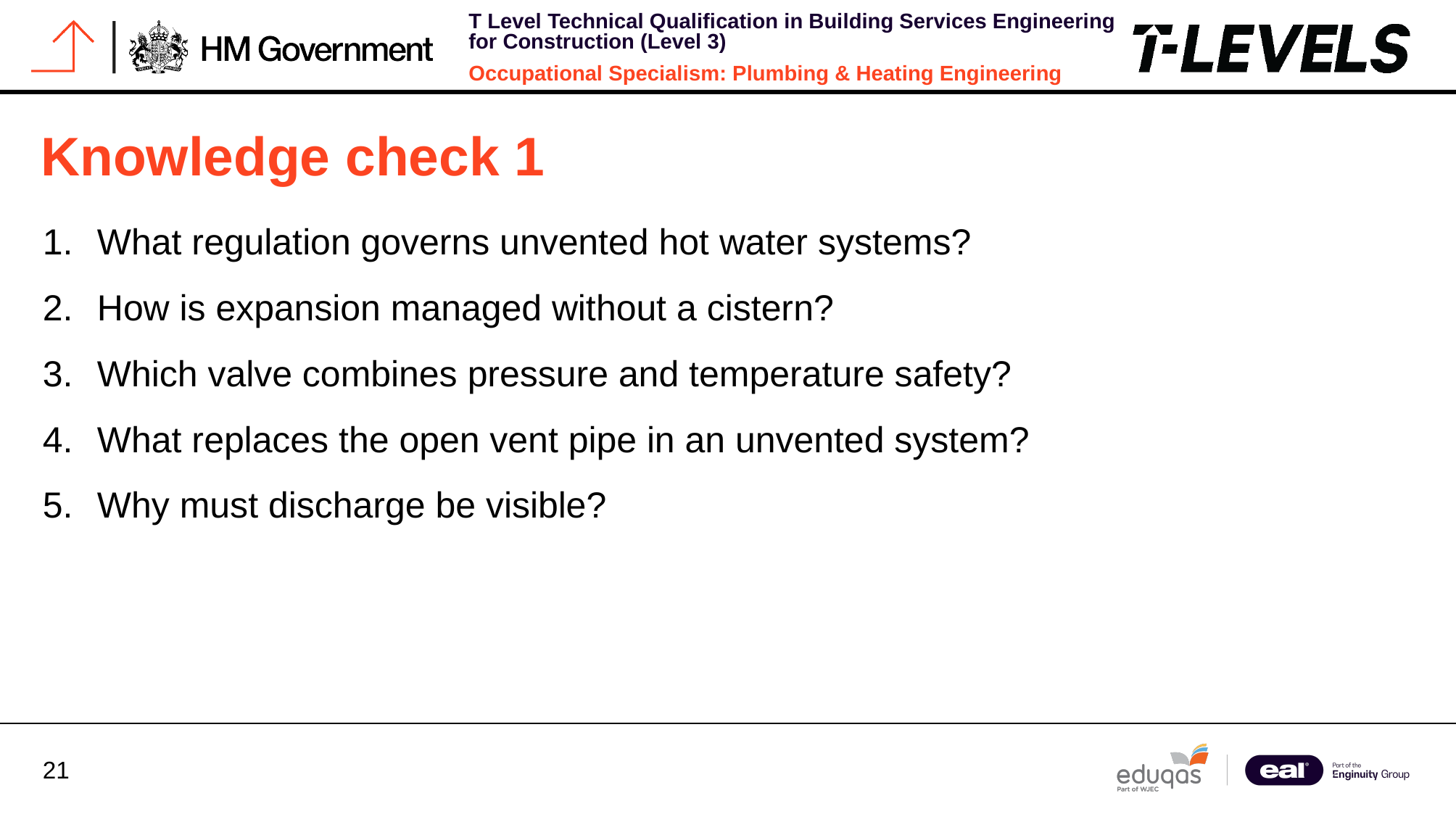

# Knowledge check 1
What regulation governs unvented hot water systems?
How is expansion managed without a cistern?
Which valve combines pressure and temperature safety?
What replaces the open vent pipe in an unvented system?
Why must discharge be visible?